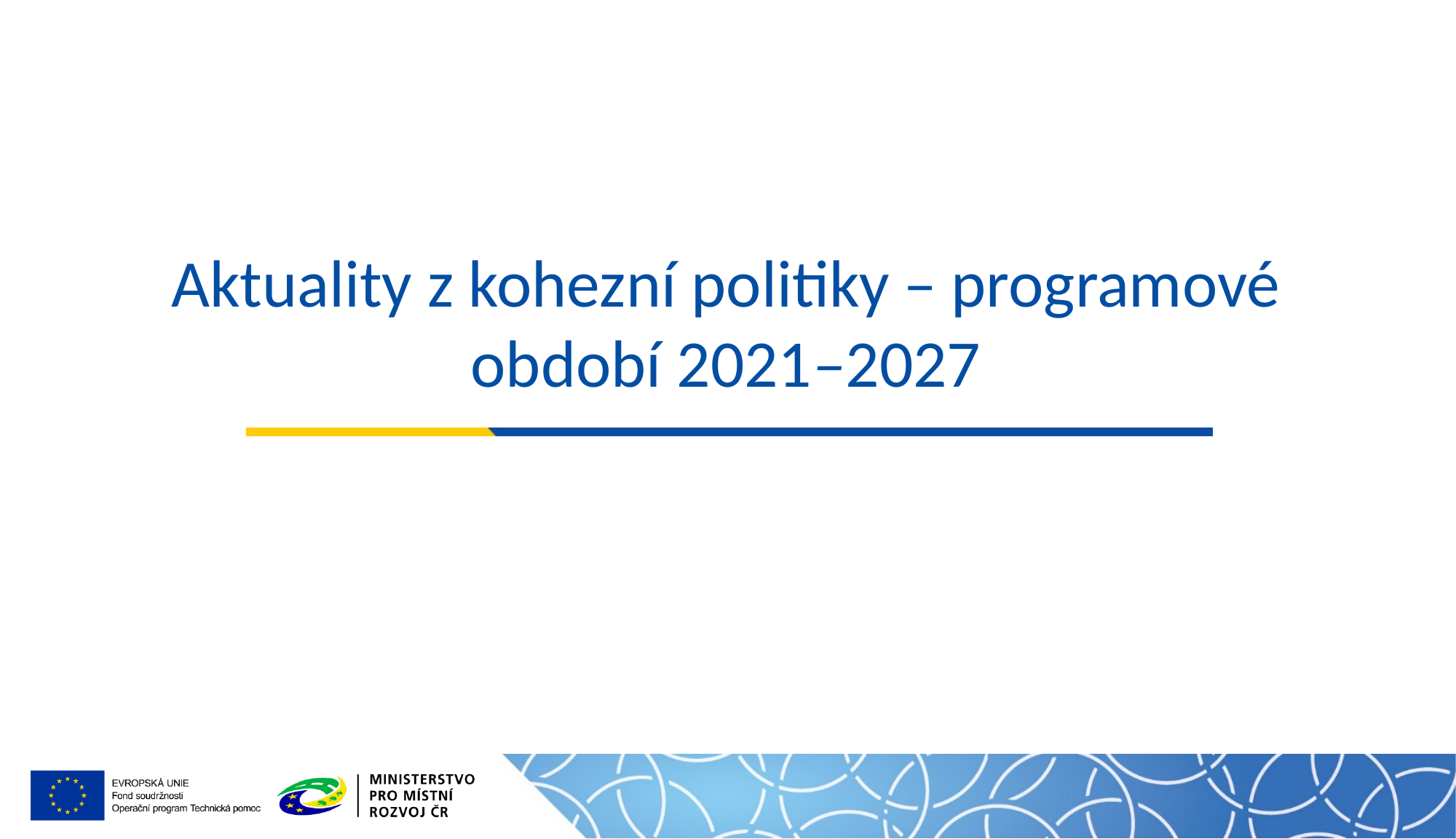

# Aktuality z kohezní politiky  ̶  programové období 2021–2027